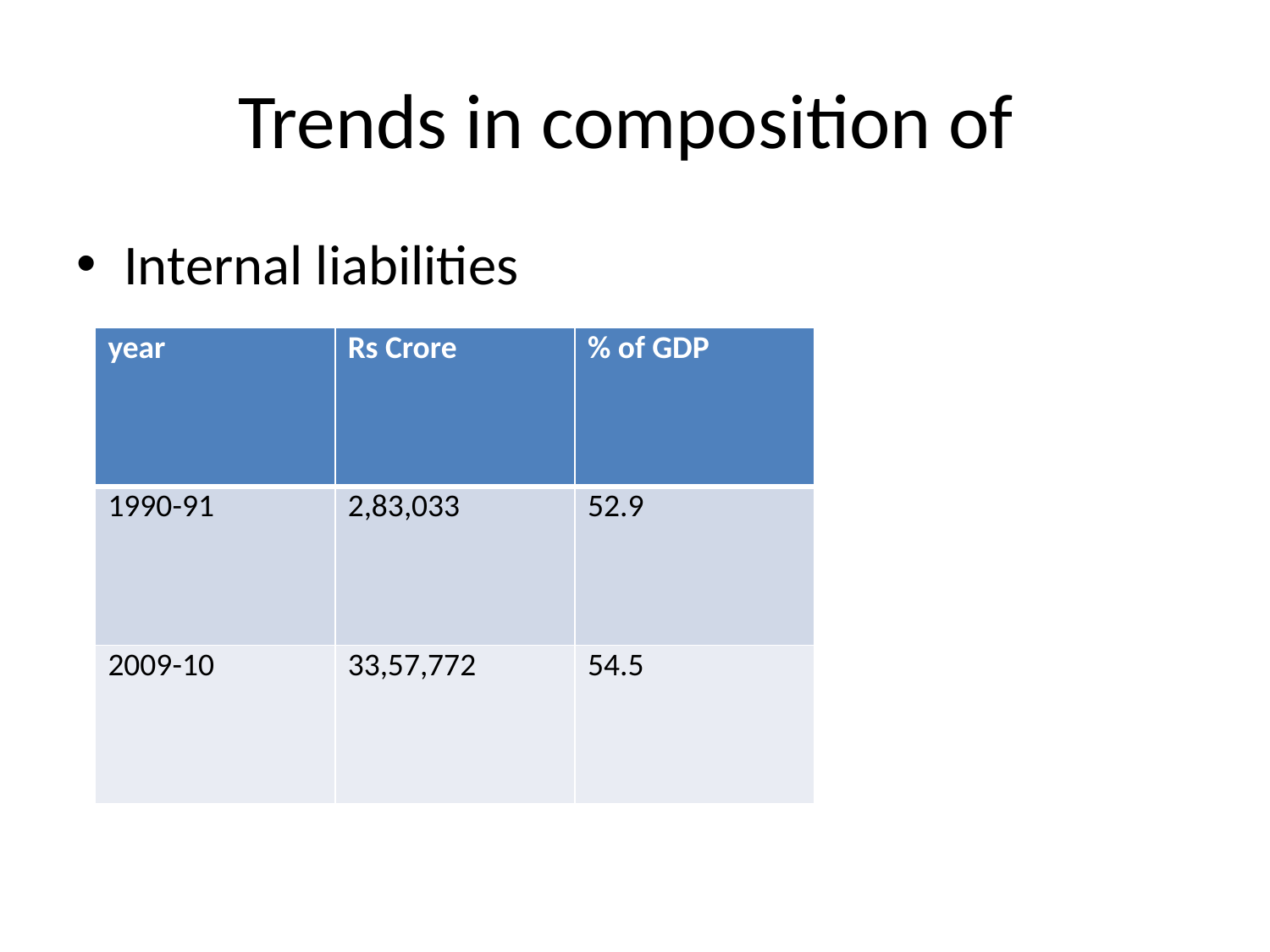

# Trends in composition of
Internal liabilities
| year | Rs Crore | % of GDP |
| --- | --- | --- |
| 1990-91 | 2,83,033 | 52.9 |
| 2009-10 | 33,57,772 | 54.5 |